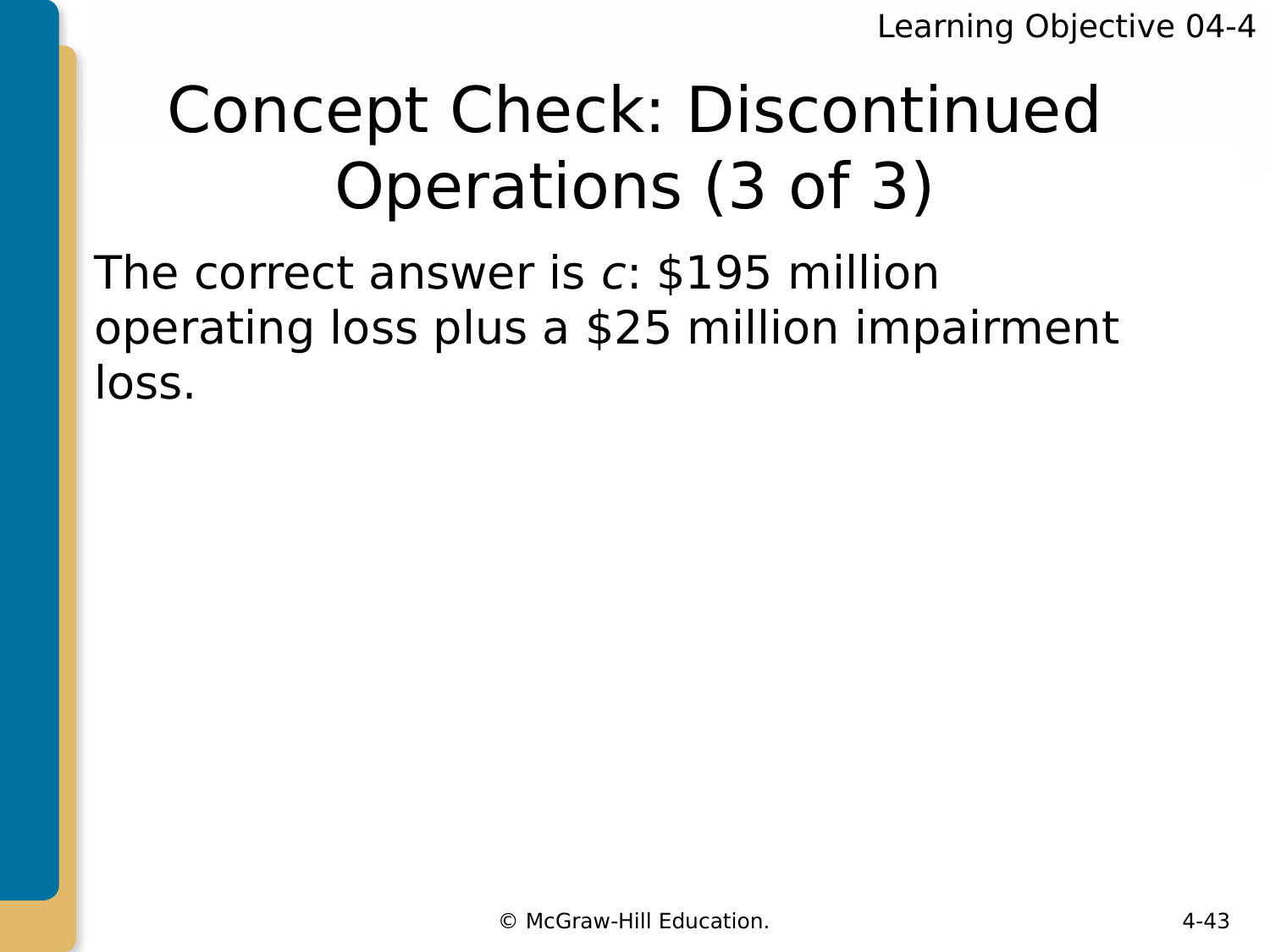

Learning Objective 04-4
# Concept Check: Discontinued Operations (3 of 3)
The correct answer is c: $195 million operating loss plus a $25 million impairment loss.